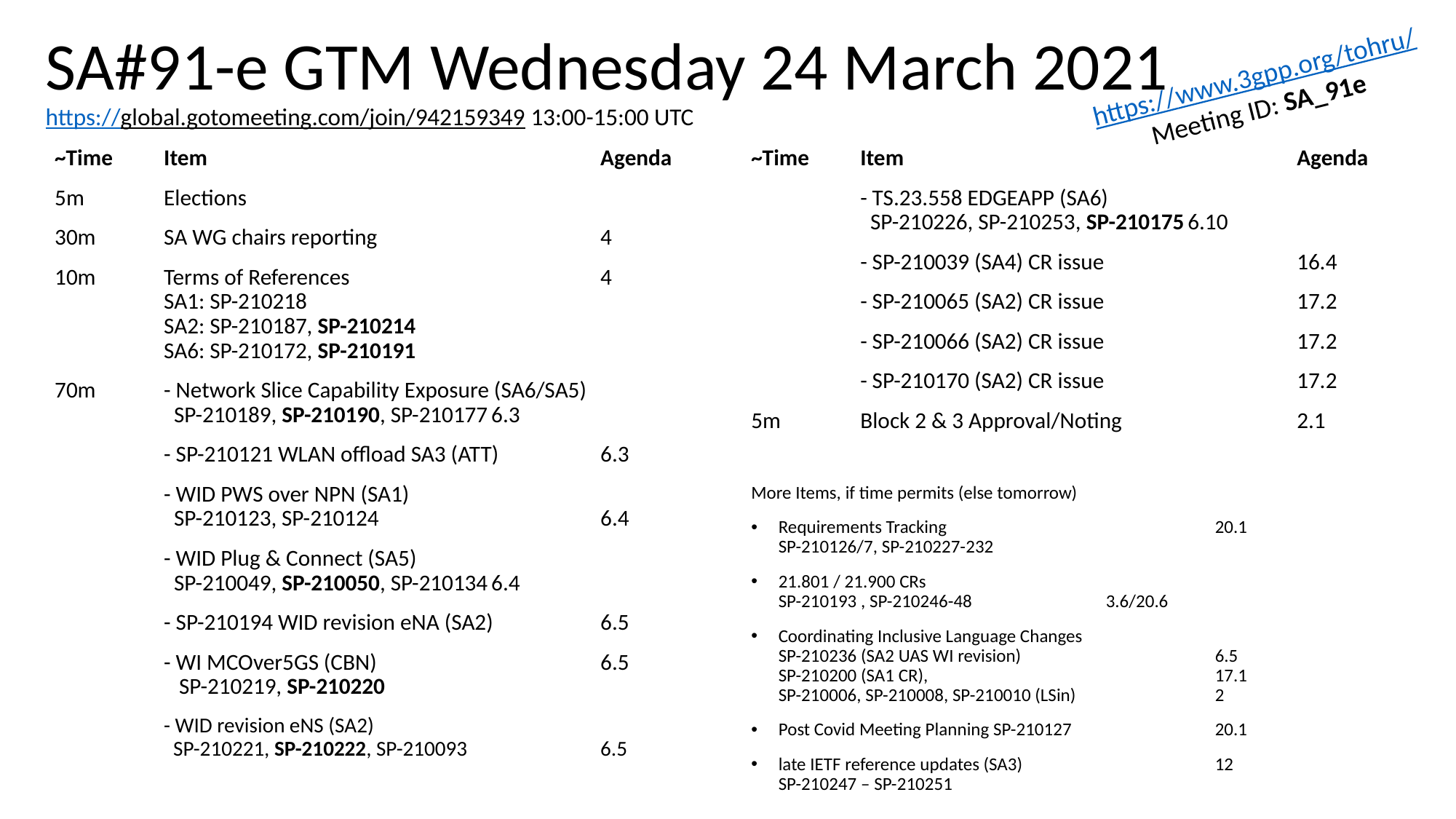

# SA#91-e GTM Wednesday 24 March 2021 https://global.gotomeeting.com/join/942159349 13:00-15:00 UTC
https://www.3gpp.org/tohru/
Meeting ID: SA_91e
~Time	Item				Agenda
5m	Elections
30m	SA WG chairs reporting 		4
10m	Terms of References 			4
	SA1: SP-210218
	SA2: SP-210187, SP-210214
	SA6: SP-210172, SP-210191
70m	- Network Slice Capability Exposure (SA6/SA5)
	  SP-210189, SP-210190, SP-210177	6.3
	- SP-210121 WLAN offload SA3 (ATT)	6.3
	- WID PWS over NPN (SA1)
	  SP-210123, SP-210124			6.4
	- WID Plug & Connect (SA5)
	  SP-210049, SP-210050, SP-210134	6.4
	- SP-210194 WID revision eNA (SA2) 	6.5
	- WI MCOver5GS (CBN)			6.5
	   SP-210219, SP-210220
	- WID revision eNS (SA2)
	  SP-210221, SP-210222, SP-210093		6.5

~Time	Item				Agenda
	- TS.23.558 EDGEAPP (SA6)
	  SP-210226, SP-210253, SP-210175	6.10
	- SP-210039 (SA4) CR issue		16.4
	- SP-210065 (SA2) CR issue 		17.2
	- SP-210066 (SA2) CR issue		17.2
	- SP-210170 (SA2) CR issue		17.2
5m	Block 2 & 3 Approval/Noting		2.1

More Items, if time permits (else tomorrow)
Requirements Tracking			20.1
SP-210126/7, SP-210227-232
21.801 / 21.900 CRs
SP-210193 , SP-210246-48 		3.6/20.6
Coordinating Inclusive Language Changes
SP-210236 (SA2 UAS WI revision)		6.5
SP-210200 (SA1 CR),			17.1
SP-210006, SP-210008, SP-210010 (LSin)		2
Post Covid Meeting Planning SP-210127		20.1
late IETF reference updates (SA3)		12
SP-210247 – SP-210251